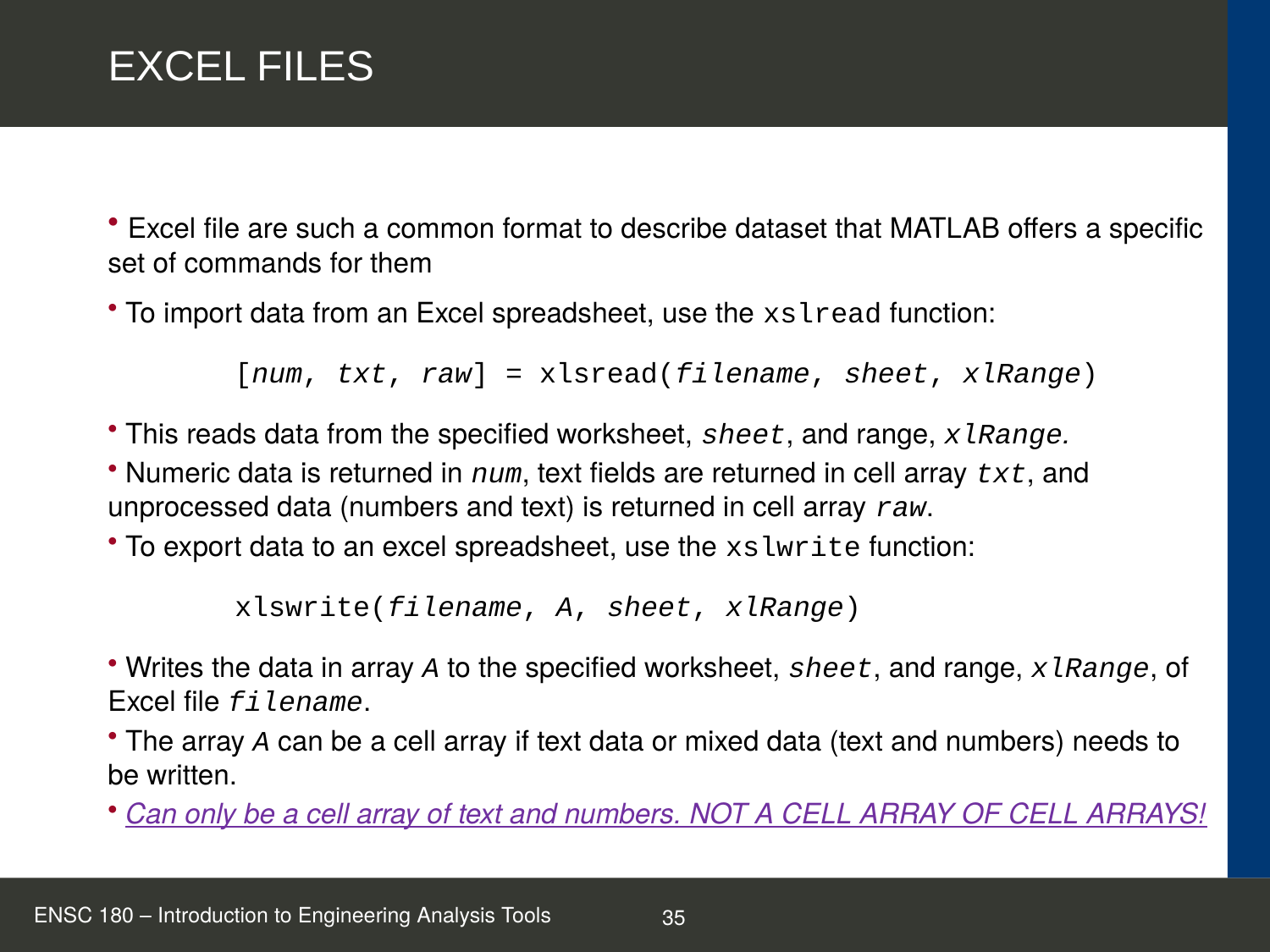

# EXCEL FILES
 Excel file are such a common format to describe dataset that MATLAB offers a specific set of commands for them
 To import data from an Excel spreadsheet, use the xslread function:
	[num, txt, raw] = xlsread(filename, sheet, xlRange)
 This reads data from the specified worksheet, sheet, and range, xlRange.
 Numeric data is returned in num, text fields are returned in cell array txt, and unprocessed data (numbers and text) is returned in cell array raw.
 To export data to an excel spreadsheet, use the xslwrite function:
	xlswrite(filename, A, sheet, xlRange)
 Writes the data in array A to the specified worksheet, sheet, and range, xlRange, of Excel file filename.
 The array A can be a cell array if text data or mixed data (text and numbers) needs to be written.
 Can only be a cell array of text and numbers. NOT A CELL ARRAY OF CELL ARRAYS!
ENSC 180 – Introduction to Engineering Analysis Tools